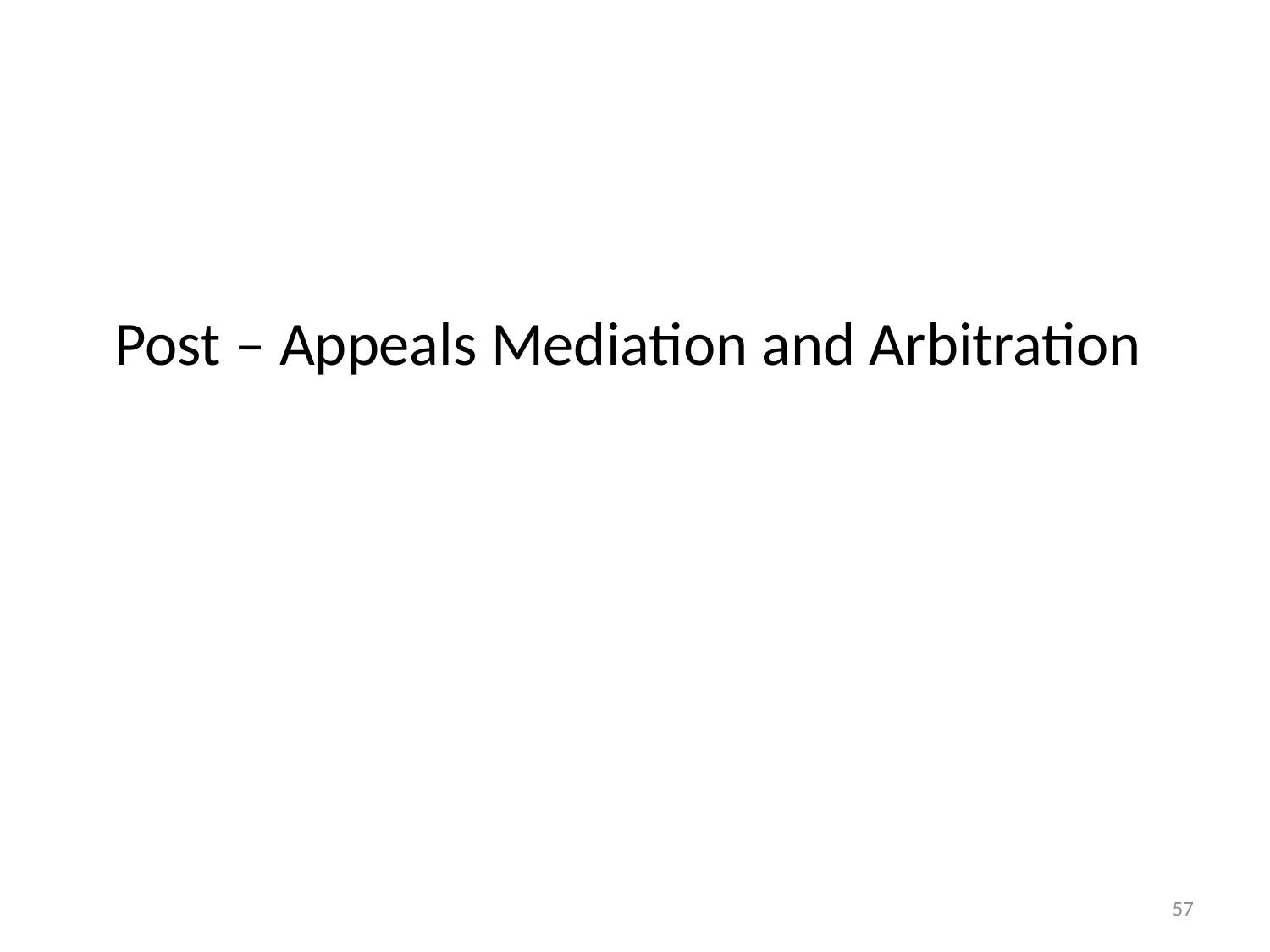

# Post – Appeals Mediation and Arbitration
57